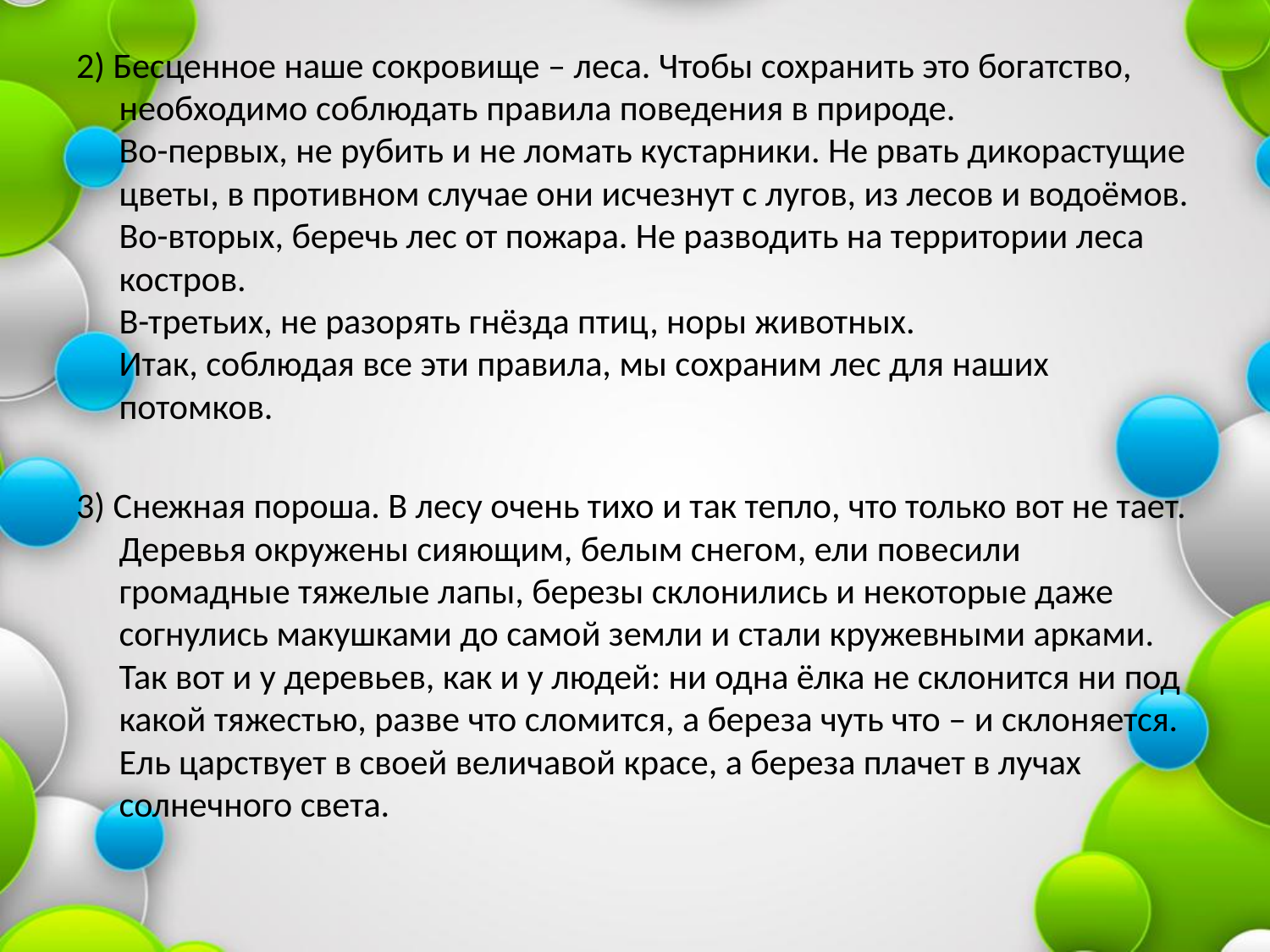

2) Бесценное наше сокровище – леса. Чтобы сохранить это богатство, необходимо соблюдать правила поведения в природе.
Во-первых, не рубить и не ломать кустарники. Не рвать дикорастущие цветы, в противном случае они исчезнут с лугов, из лесов и водоёмов.
Во-вторых, беречь лес от пожара. Не разводить на территории леса костров.
В-третьих, не разорять гнёзда птиц, норы животных.
Итак, соблюдая все эти правила, мы сохраним лес для наших потомков.

3) Снежная пороша. В лесу очень тихо и так тепло, что только вот не тает. Деревья окружены сияющим, белым снегом, ели повесили громадные тяжелые лапы, березы склонились и некоторые даже согнулись макушками до самой земли и стали кружевными арками. Так вот и у деревьев, как и у людей: ни одна ёлка не склонится ни под какой тяжестью, разве что сломится, а береза чуть что – и склоняется. Ель царствует в своей величавой красе, а береза плачет в лучах солнечного света.